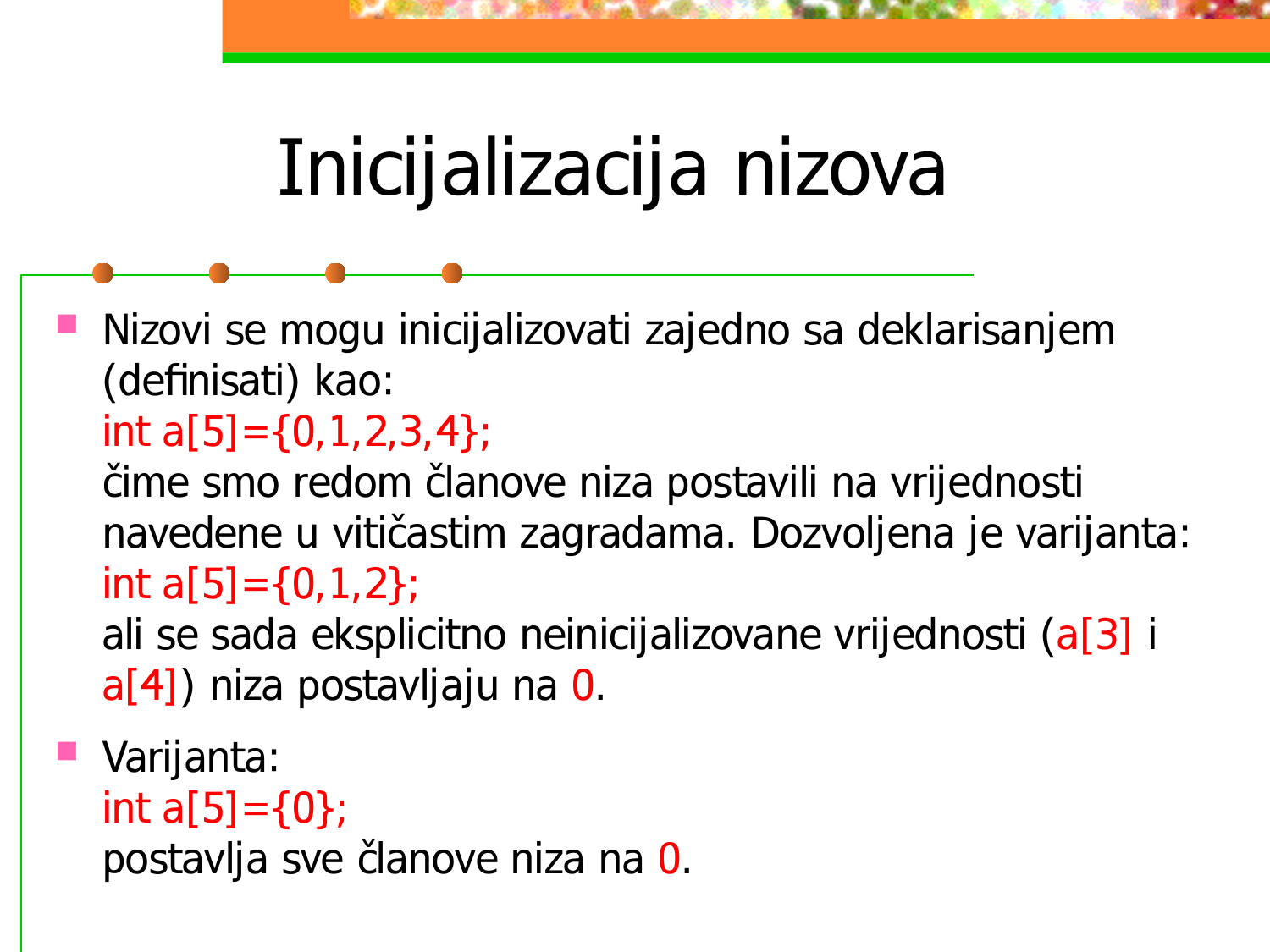

# Inicijalizacija nizova
Nizovi se mogu inicijalizovati zajedno sa deklarisanjem (definisati) kao:
int a[5]={0,1,2,3,4};
čime smo redom članove niza postavili na vrijednosti navedene u vitičastim zagradama. Dozvoljena je varijanta:
int a[5]={0,1,2};
ali se sada eksplicitno neinicijalizovane vrijednosti (a[3] i a[4]) niza postavljaju na 0.
Varijanta:
int a[5]={0};
postavlja sve članove niza na 0.